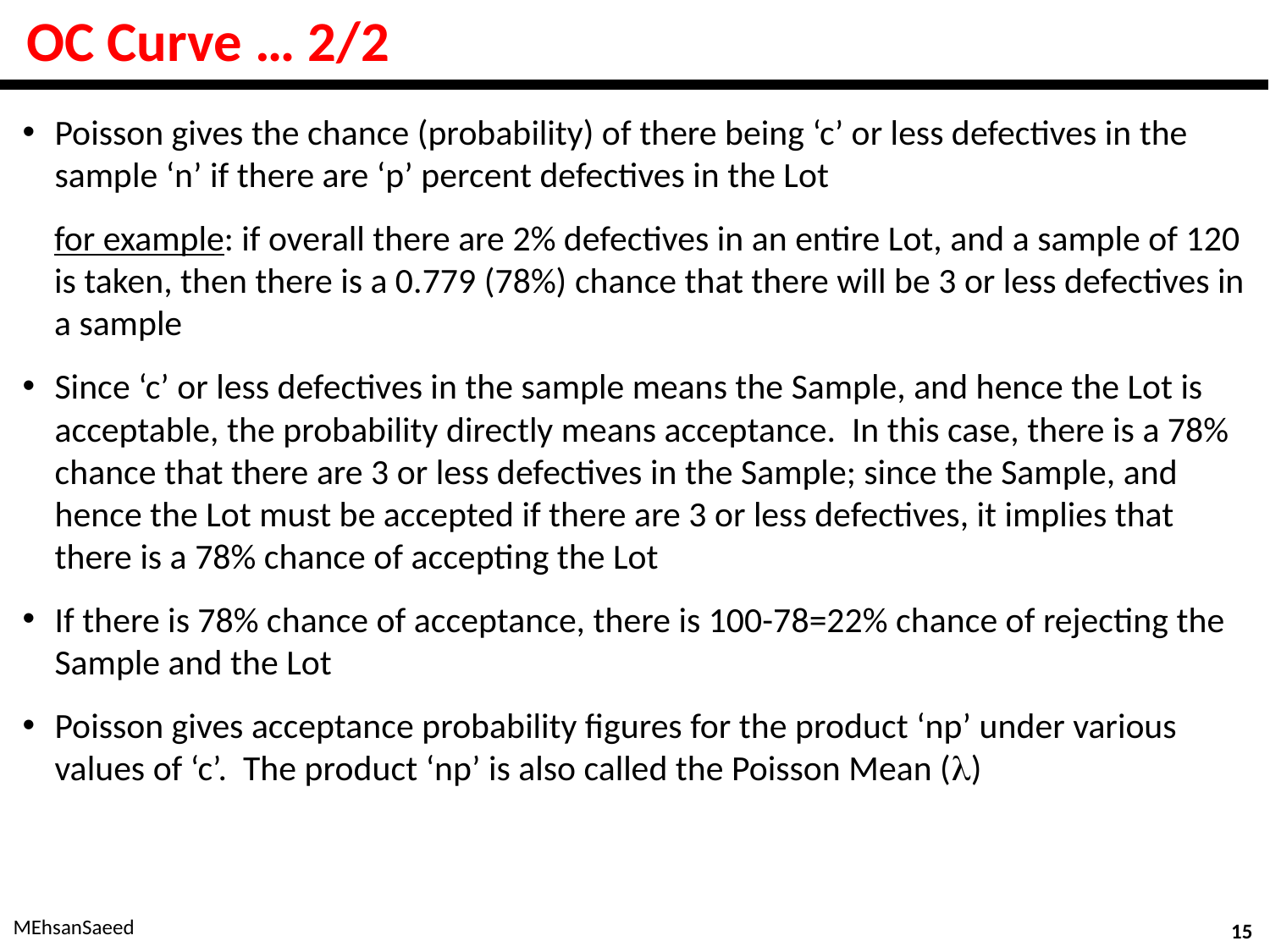

# OC Curve … 2/2
Poisson gives the chance (probability) of there being ‘c’ or less defectives in the sample ‘n’ if there are ‘p’ percent defectives in the Lot
for example: if overall there are 2% defectives in an entire Lot, and a sample of 120 is taken, then there is a 0.779 (78%) chance that there will be 3 or less defectives in a sample
Since ‘c’ or less defectives in the sample means the Sample, and hence the Lot is acceptable, the probability directly means acceptance.  In this case, there is a 78% chance that there are 3 or less defectives in the Sample; since the Sample, and hence the Lot must be accepted if there are 3 or less defectives, it implies that there is a 78% chance of accepting the Lot
If there is 78% chance of acceptance, there is 100-78=22% chance of rejecting the Sample and the Lot
Poisson gives acceptance probability figures for the product ‘np’ under various values of ‘c’.  The product ‘np’ is also called the Poisson Mean (λ)
MEhsanSaeed
15